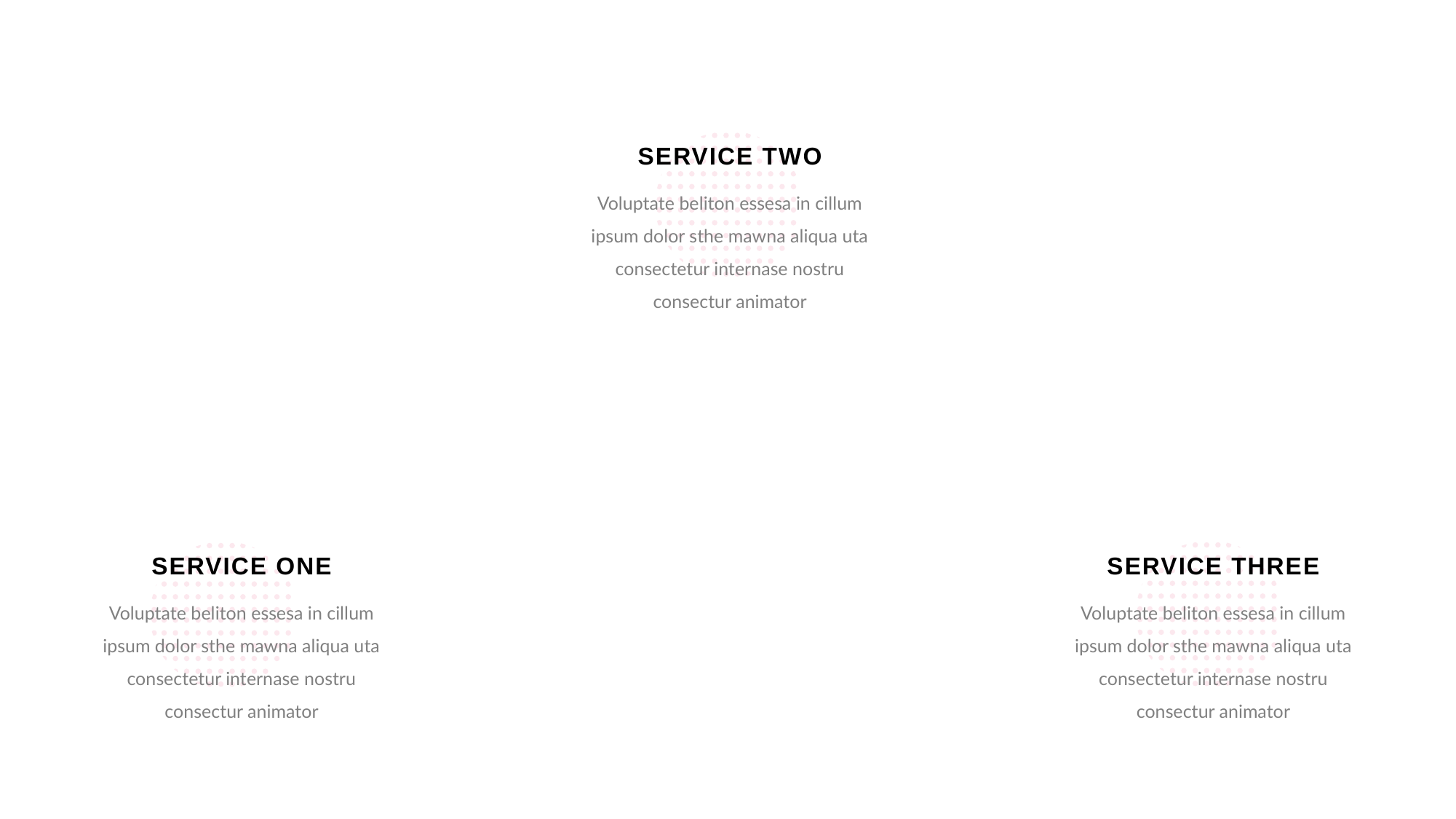

SERVICE TWO
Voluptate beliton essesa in cillum ipsum dolor sthe mawna aliqua uta consectetur internase nostru consectur animator

SERVICE ONE
SERVICE THREE
Voluptate beliton essesa in cillum ipsum dolor sthe mawna aliqua uta consectetur internase nostru consectur animator
Voluptate beliton essesa in cillum ipsum dolor sthe mawna aliqua uta consectetur internase nostru consectur animator